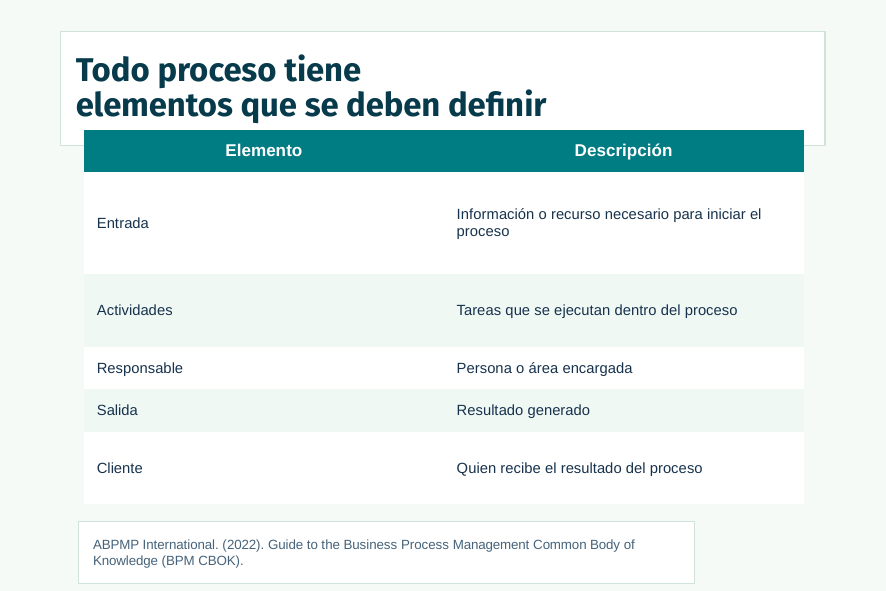

# Todo proceso tiene
elementos que se deben definir
| Elemento | Descripción |
| --- | --- |
| Entrada | Información o recurso necesario para iniciar el proceso |
| Actividades | Tareas que se ejecutan dentro del proceso |
| Responsable | Persona o área encargada |
| Salida | Resultado generado |
| Cliente | Quien recibe el resultado del proceso |
ABPMP International. (2022). Guide to the Business Process Management Common Body of Knowledge (BPM CBOK).